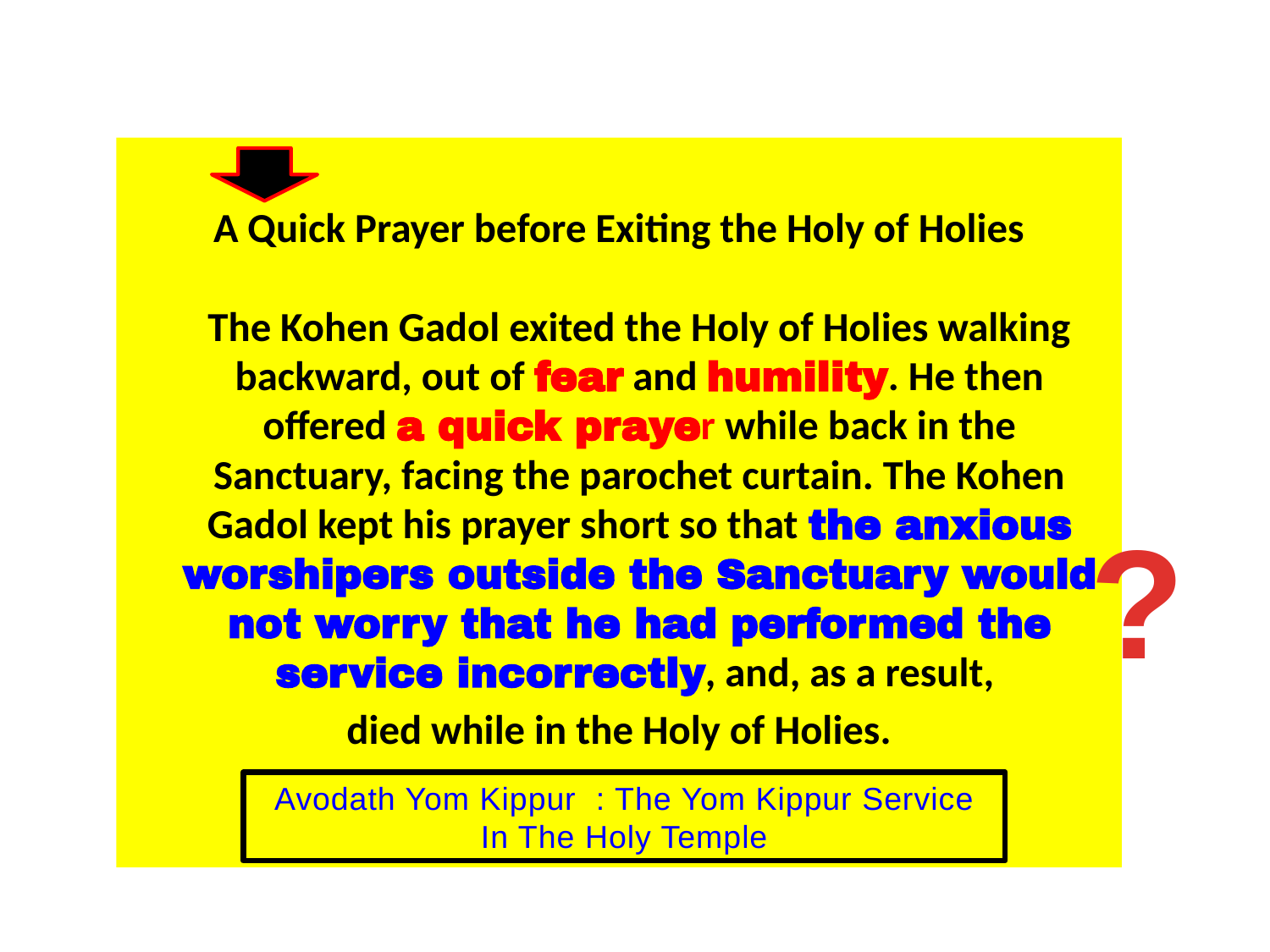

A Quick Prayer before Exiting the Holy of Holies
The Kohen Gadol exited the Holy of Holies walking backward, out of fear and humility. He then offered a quick prayer while back in the Sanctuary, facing the parochet curtain. The Kohen Gadol kept his prayer short so that the anxious worshipers outside the Sanctuary would not worry that he had performed the service incorrectly, and, as a result,
died while in the Holy of Holies.

?
Avodath Yom Kippur  : The Yom Kippur Service
In The Holy Temple